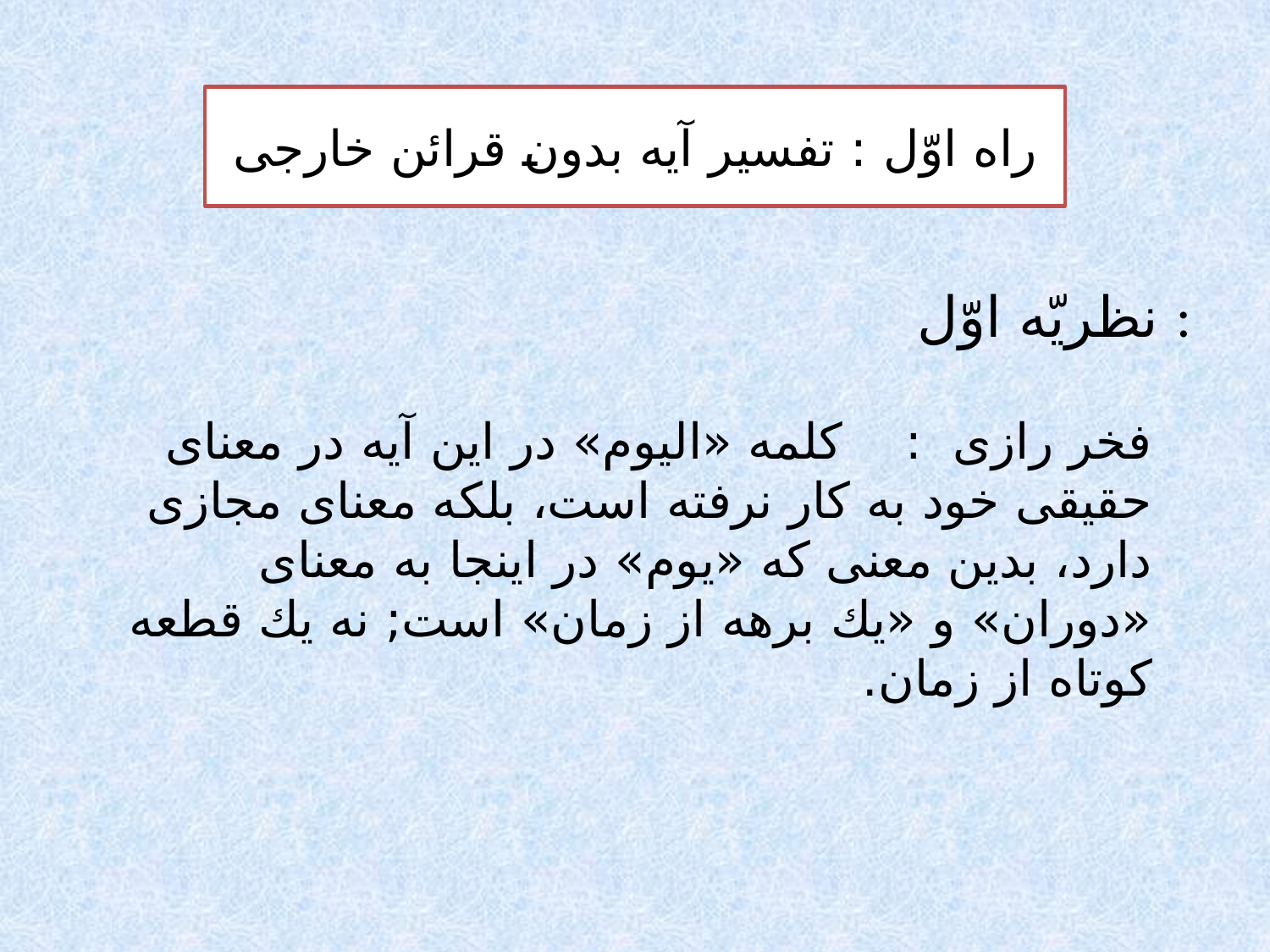

# راه اوّل : تفسير آيه بدون قرائن خارجى
نظريّه اوّل :
فخر رازى  :    كلمه «اليوم» در اين آيه در معناى حقيقى خود به كار نرفته است، بلكه معناى مجازى دارد، بدين معنى كه «يوم» در اينجا به معناى «دوران» و «يك برهه از زمان» است; نه يك قطعه كوتاه از زمان.